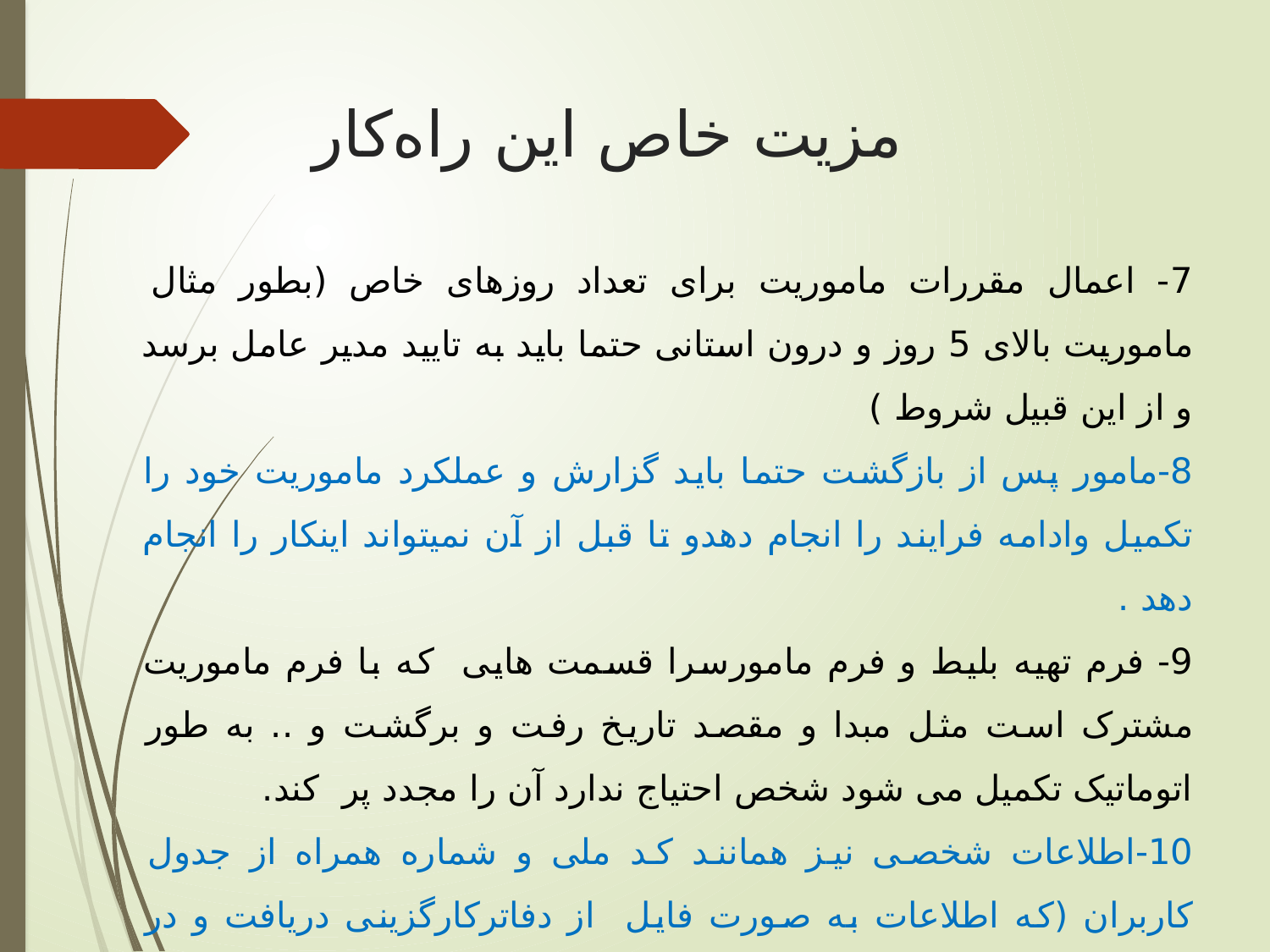

# مزیت خاص این راه‌كار
7- اعمال مقررات ماموریت برای تعداد روزهای خاص (بطور مثال ماموریت بالای 5 روز و درون استانی حتما باید به تایید مدیر عامل برسد و از این قبیل شروط )
8-مامور پس از بازگشت حتما باید گزارش و عملکرد ماموریت خود را تکمیل وادامه فرایند را انجام دهدو تا قبل از آن نمیتواند اینکار را انجام دهد .
9- فرم تهیه بلیط و فرم مامورسرا قسمت هایی  که با فرم ماموریت مشترک است مثل مبدا و مقصد تاریخ رفت و برگشت و .. به طور اتوماتیک تکمیل می شود شخص احتیاج ندارد آن را مجدد پر  کند.
10-اطلاعات شخصی نیز همانند کد ملی و شماره همراه از جدول کاربران (که اطلاعات به صورت فایل  از دفاترکارگزینی دریافت و در بانک اطلاعات بروز شده است )به صورت اتوماتیک در فرم تهیه بلیط و مامور سرا اعمال میشودتا ازخطای انسانی هنگام ورود اطلاعات جلوگیری شود.
11- اگر شخص مامور سمت معاون راداشته باشد این فرم جهت اطلاع برای مسئولین دفاتر آن معاونت ارجاع داده میشود.